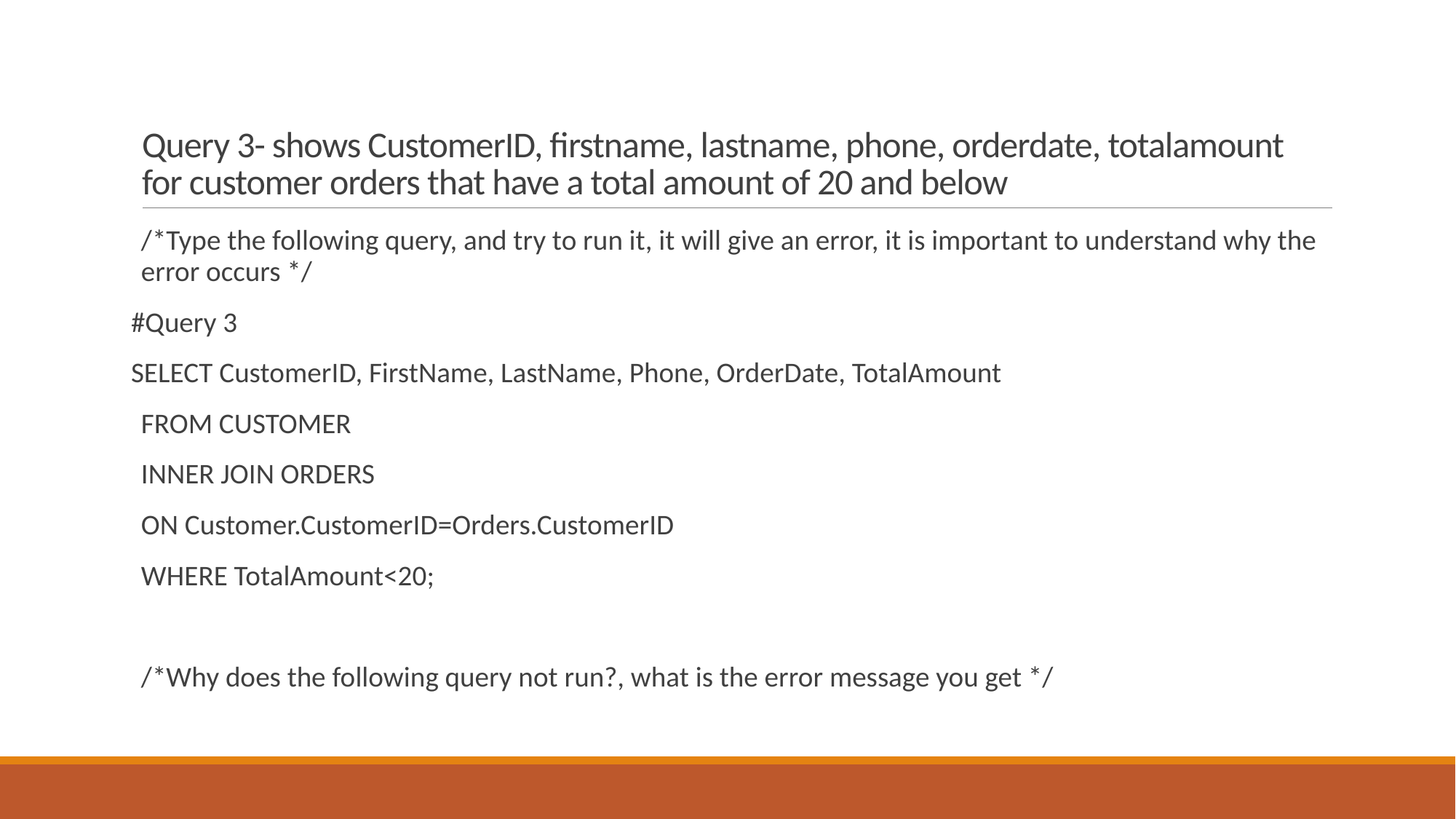

# Query 3- shows CustomerID, firstname, lastname, phone, orderdate, totalamount for customer orders that have a total amount of 20 and below
/*Type the following query, and try to run it, it will give an error, it is important to understand why the error occurs */
#Query 3
SELECT CustomerID, FirstName, LastName, Phone, OrderDate, TotalAmount
FROM CUSTOMER
INNER JOIN ORDERS
ON Customer.CustomerID=Orders.CustomerID
WHERE TotalAmount<20;

/*Why does the following query not run?, what is the error message you get */